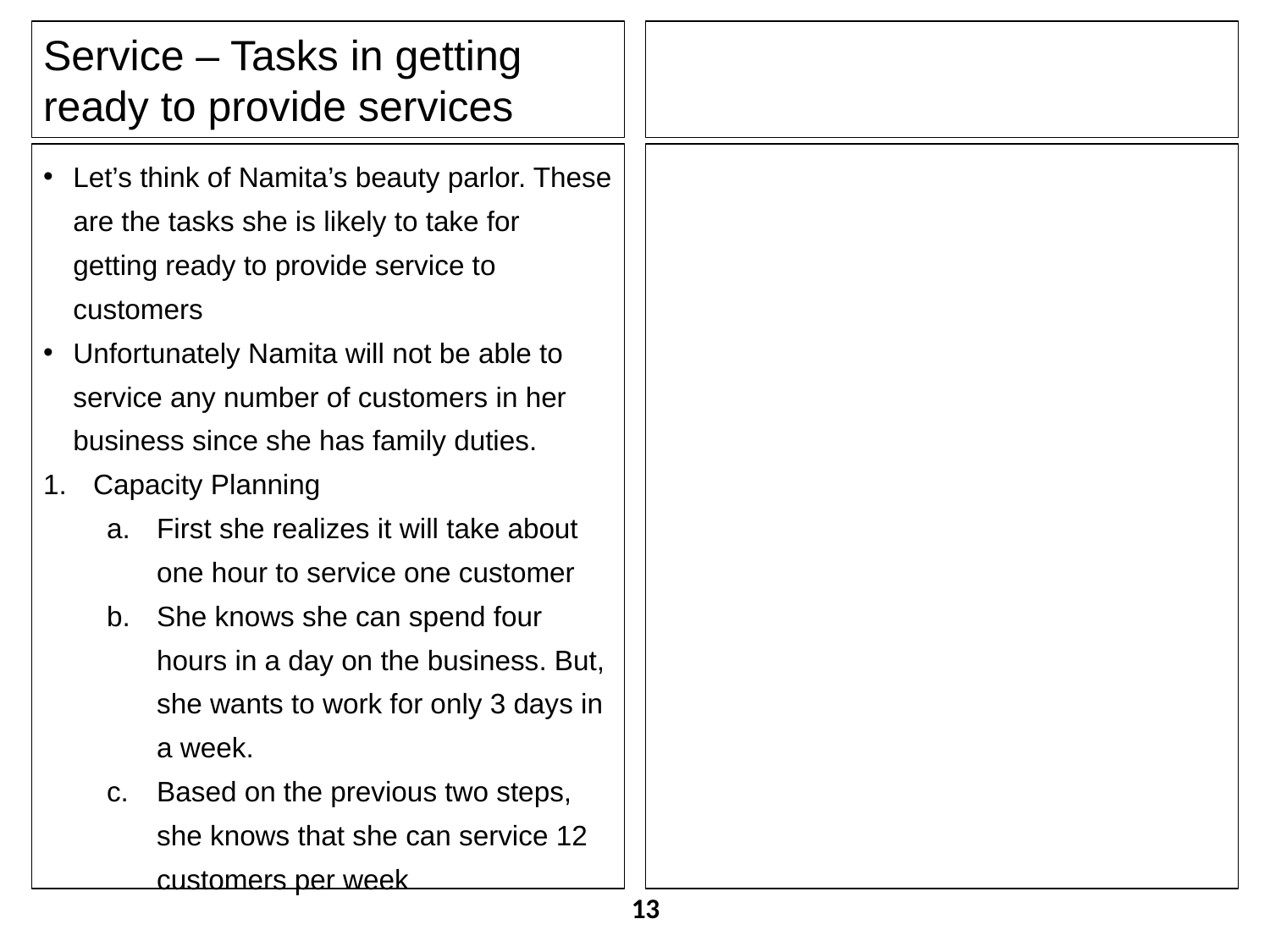

Service – Tasks in getting ready to provide services

Let’s think of Namita’s beauty parlor. These are the tasks she is likely to take for getting ready to provide service to customers
Unfortunately Namita will not be able to service any number of customers in her business since she has family duties.
Capacity Planning
First she realizes it will take about one hour to service one customer
She knows she can spend four hours in a day on the business. But, she wants to work for only 3 days in a week.
Based on the previous two steps, she knows that she can service 12 customers per week

13